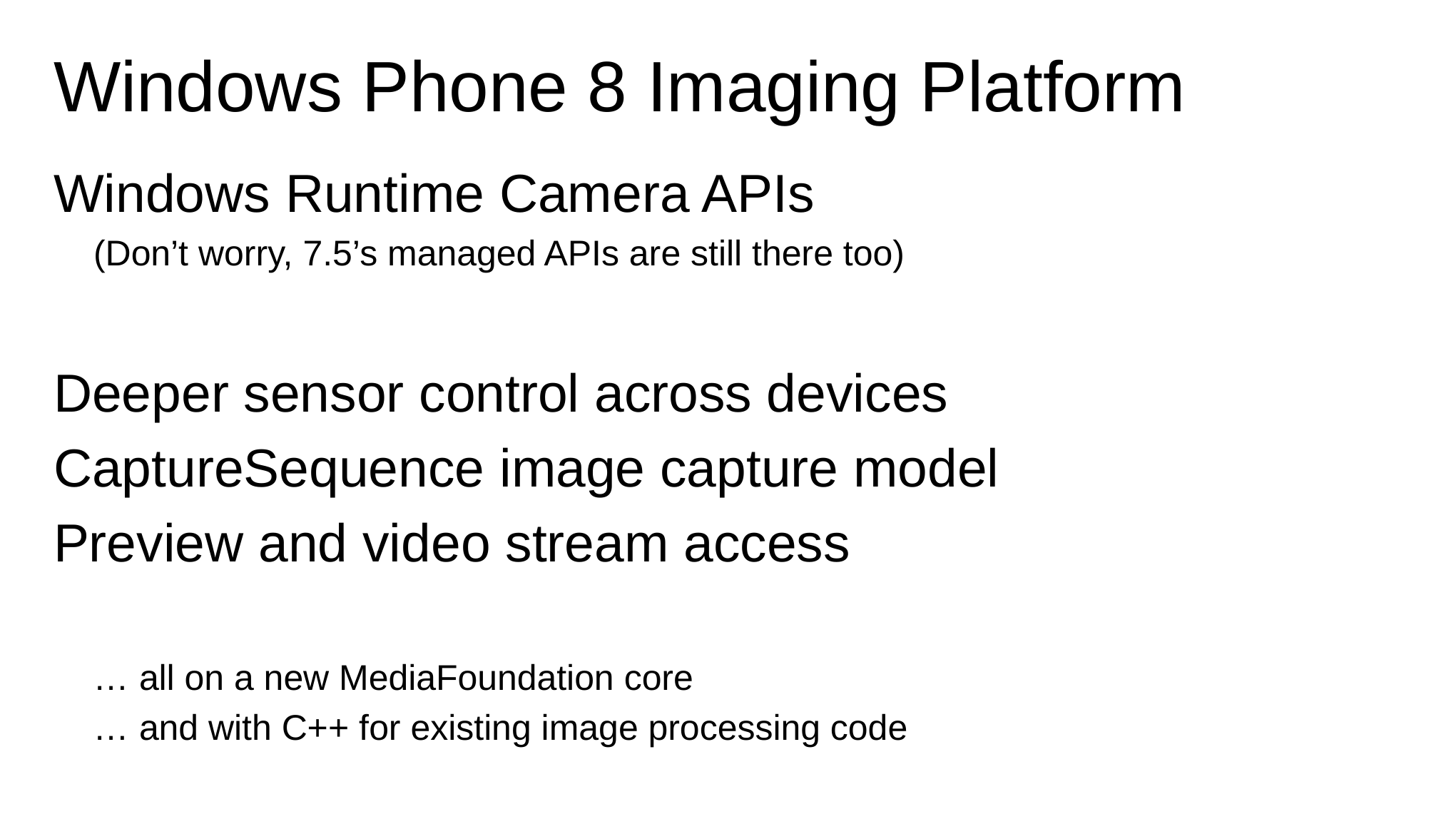

# Windows Phone 8 Imaging Platform
Windows Runtime Camera APIs
    (Don’t worry, 7.5’s managed APIs are still there too)

Deeper sensor control across devices
CaptureSequence image capture model
Preview and video stream access

    … all on a new MediaFoundation core
    … and with C++ for existing image processing code